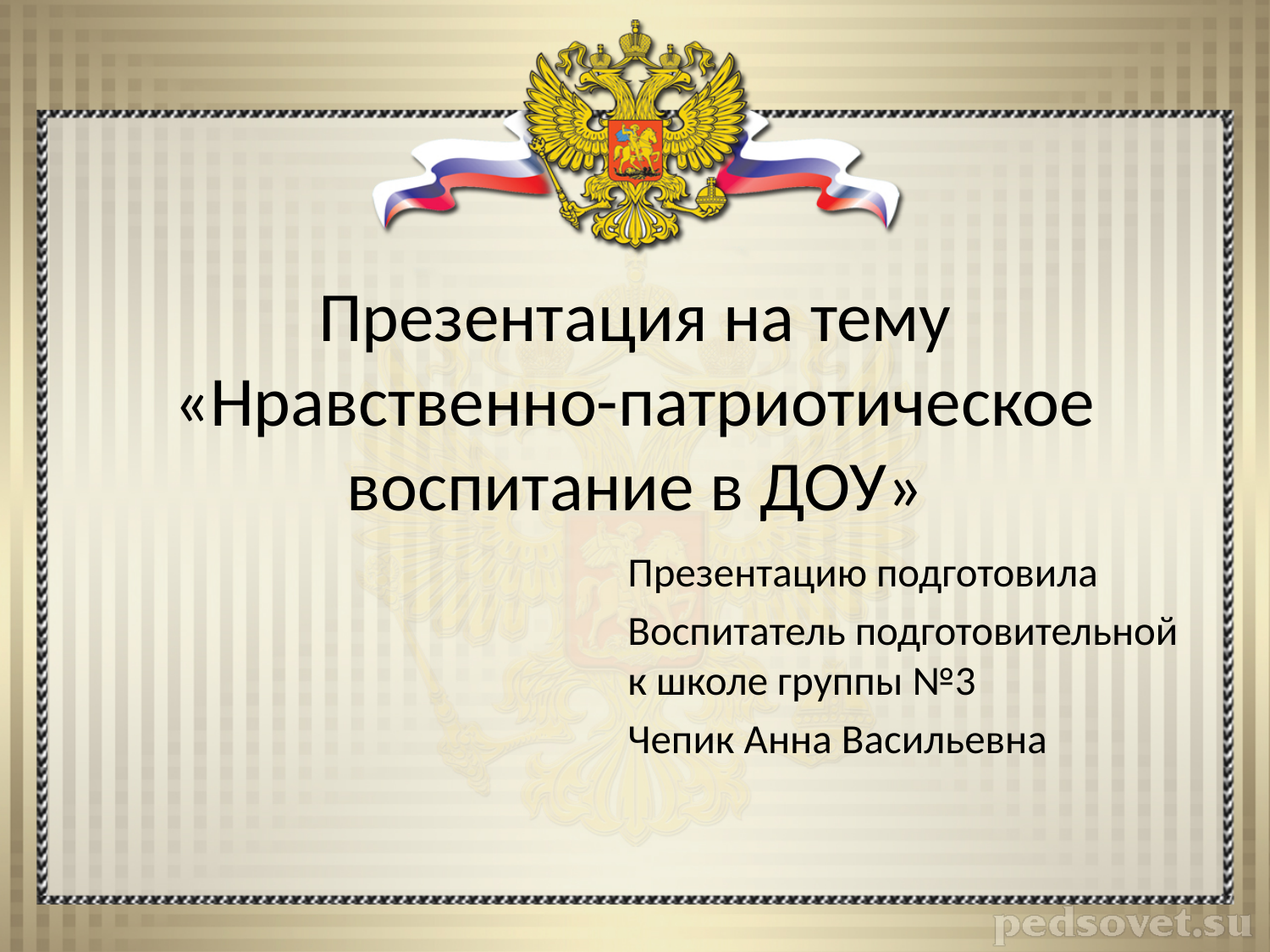

# Презентация на тему «Нравственно-патриотическое воспитание в ДОУ»
Презентацию подготовила
Воспитатель подготовительной к школе группы №3
Чепик Анна Васильевна